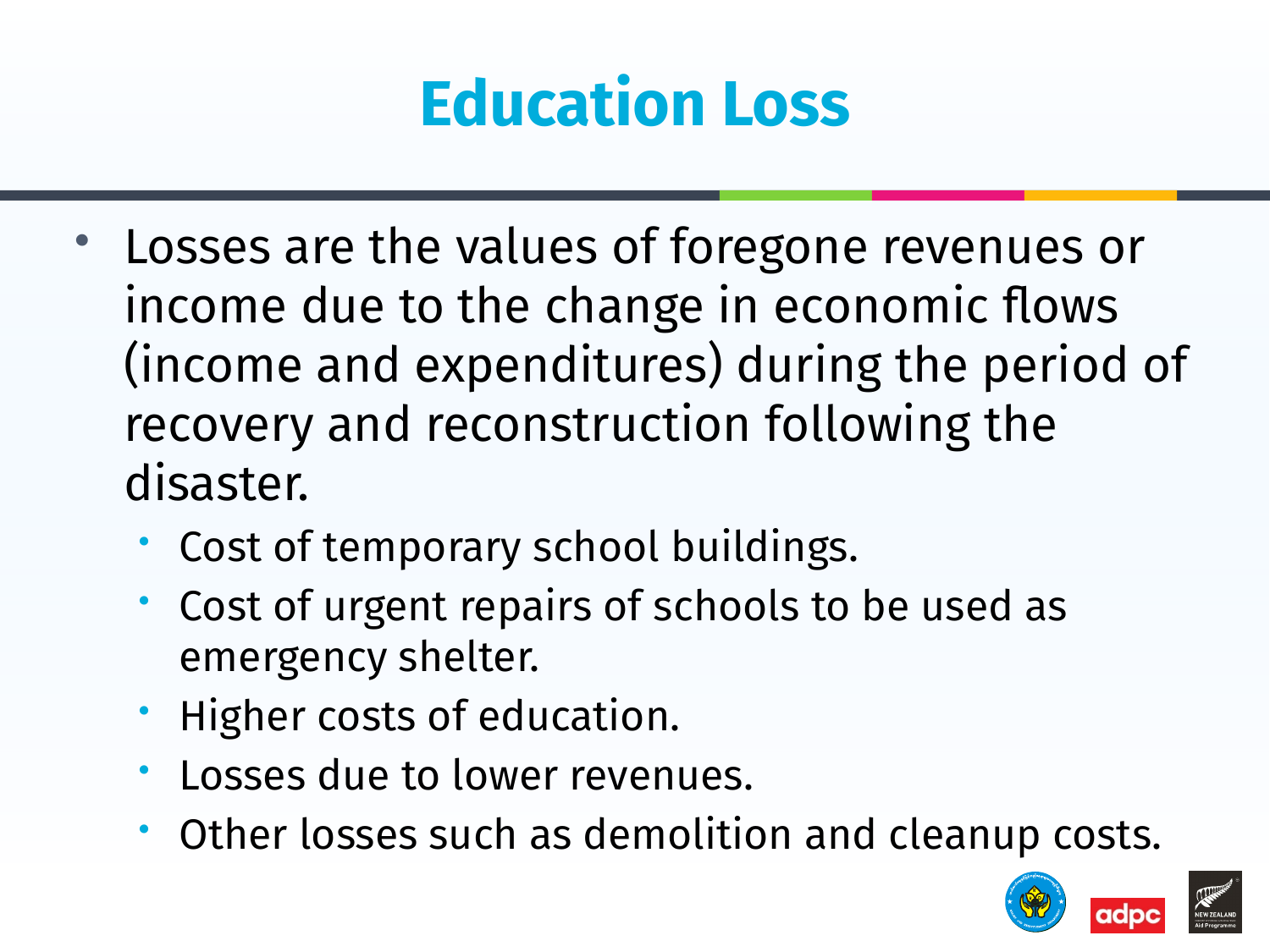

# Education Loss
Losses are the values of foregone revenues or income due to the change in economic flows (income and expenditures) during the period of recovery and reconstruction following the disaster.
Cost of temporary school buildings.
Cost of urgent repairs of schools to be used as emergency shelter.
Higher costs of education.
Losses due to lower revenues.
Other losses such as demolition and cleanup costs.